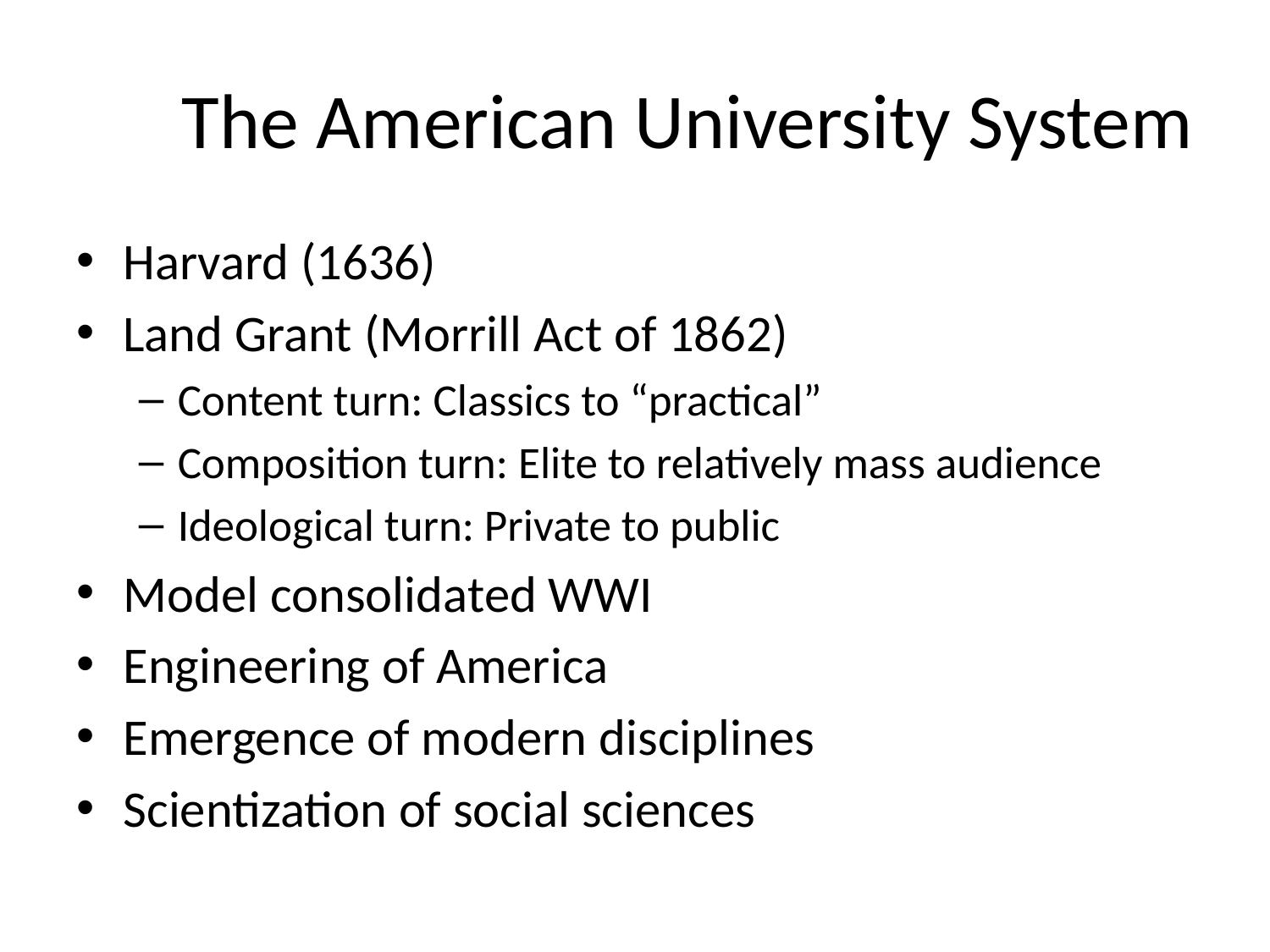

# The American University System
Harvard (1636)
Land Grant (Morrill Act of 1862)
Content turn: Classics to “practical”
Composition turn: Elite to relatively mass audience
Ideological turn: Private to public
Model consolidated WWI
Engineering of America
Emergence of modern disciplines
Scientization of social sciences